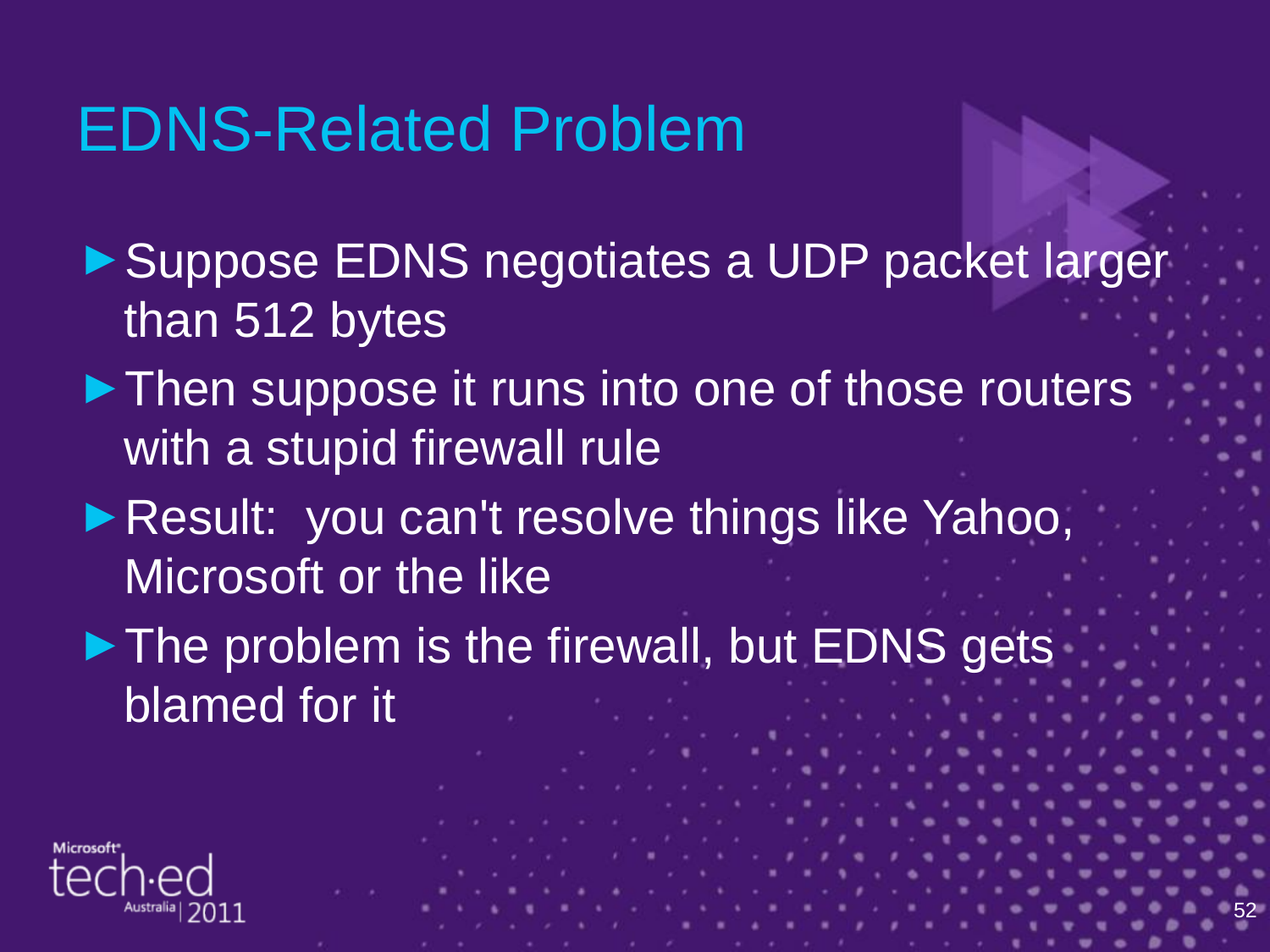

# EDNS-Related Problem
Suppose EDNS negotiates a UDP packet larger than 512 bytes
Then suppose it runs into one of those routers with a stupid firewall rule
Result:  you can't resolve things like Yahoo, Microsoft or the like
The problem is the firewall, but EDNS gets blamed for it
52